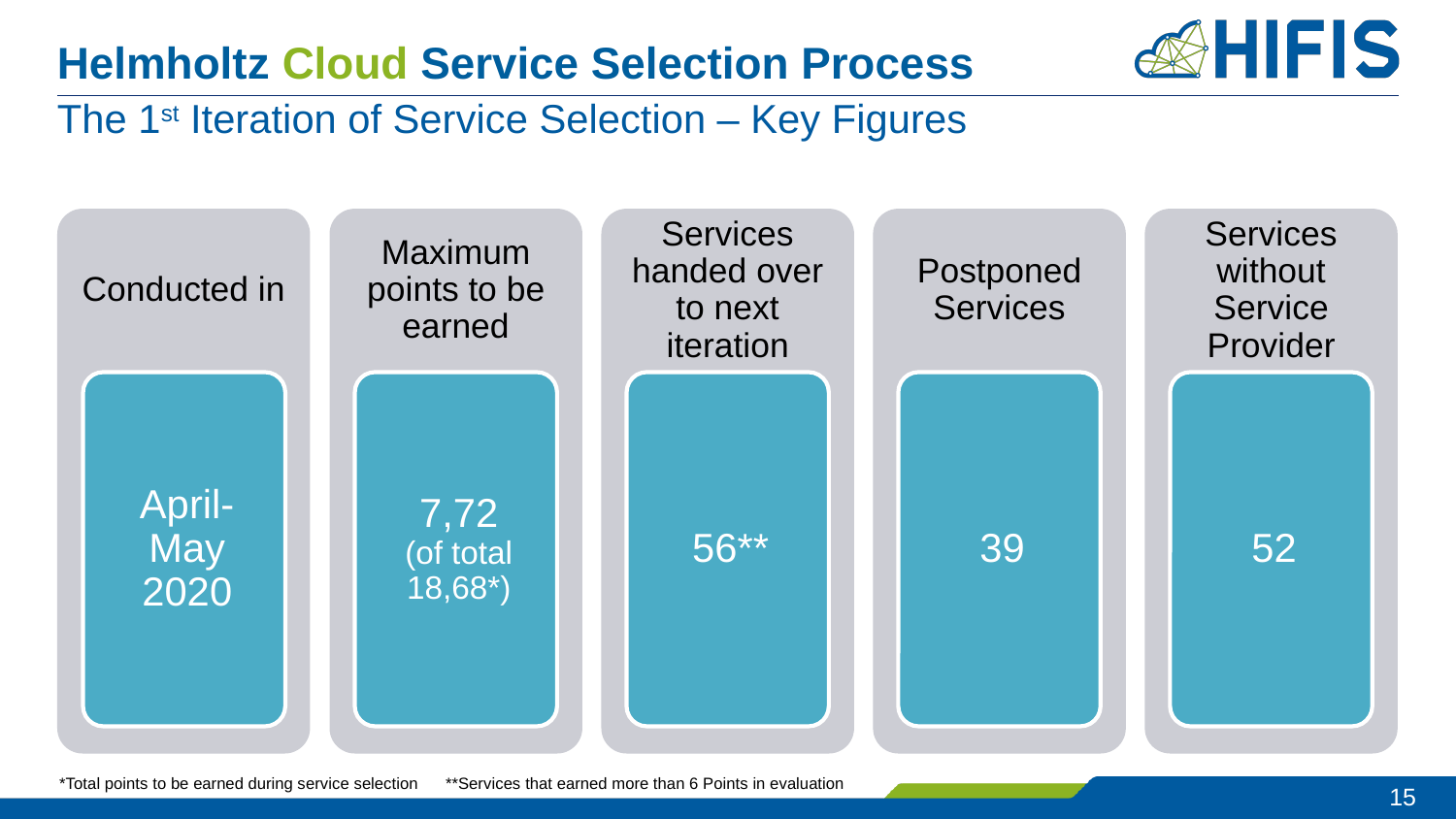

# Helmholtz Cloud Service Selection Process
The 1st Iteration of Service Selection – Key Figures
Conducted in
April-May 2020
Maximum points to be earned
7,72
(of total 18,68*)
Services handed over to next iteration
56**
Postponed Services
39
Services without Service Provider
52
*Total points to be earned during service selection      **Services that earned more than 6 Points in evaluation